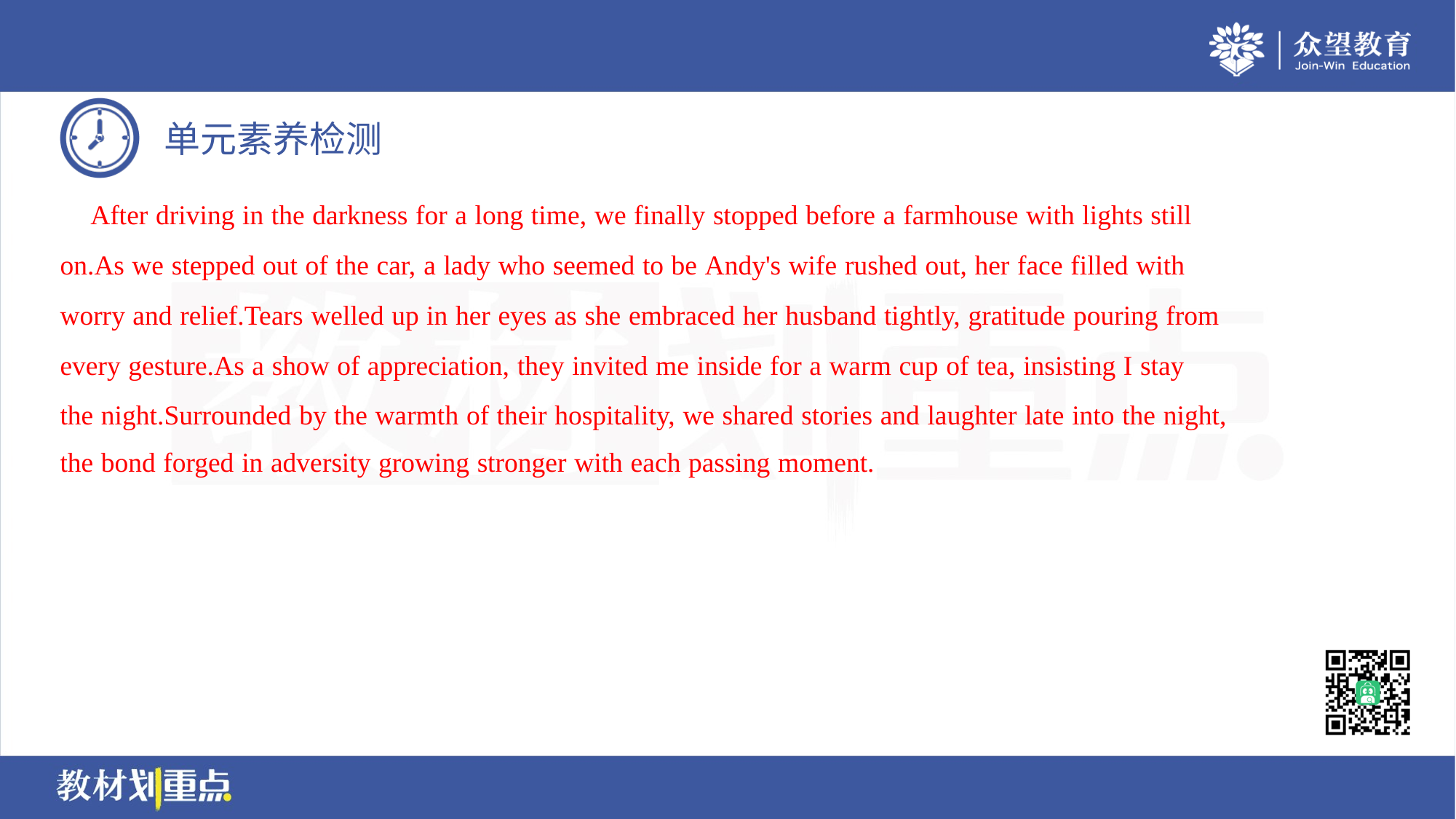

After driving in the darkness for a long time, we finally stopped before a farmhouse with lights still
on.As we stepped out of the car, a lady who seemed to be Andy's wife rushed out, her face filled with
worry and relief.Tears welled up in her eyes as she embraced her husband tightly, gratitude pouring from
every gesture.As a show of appreciation, they invited me inside for a warm cup of tea, insisting I stay
the night.Surrounded by the warmth of their hospitality, we shared stories and laughter late into the night,
the bond forged in adversity growing stronger with each passing moment.